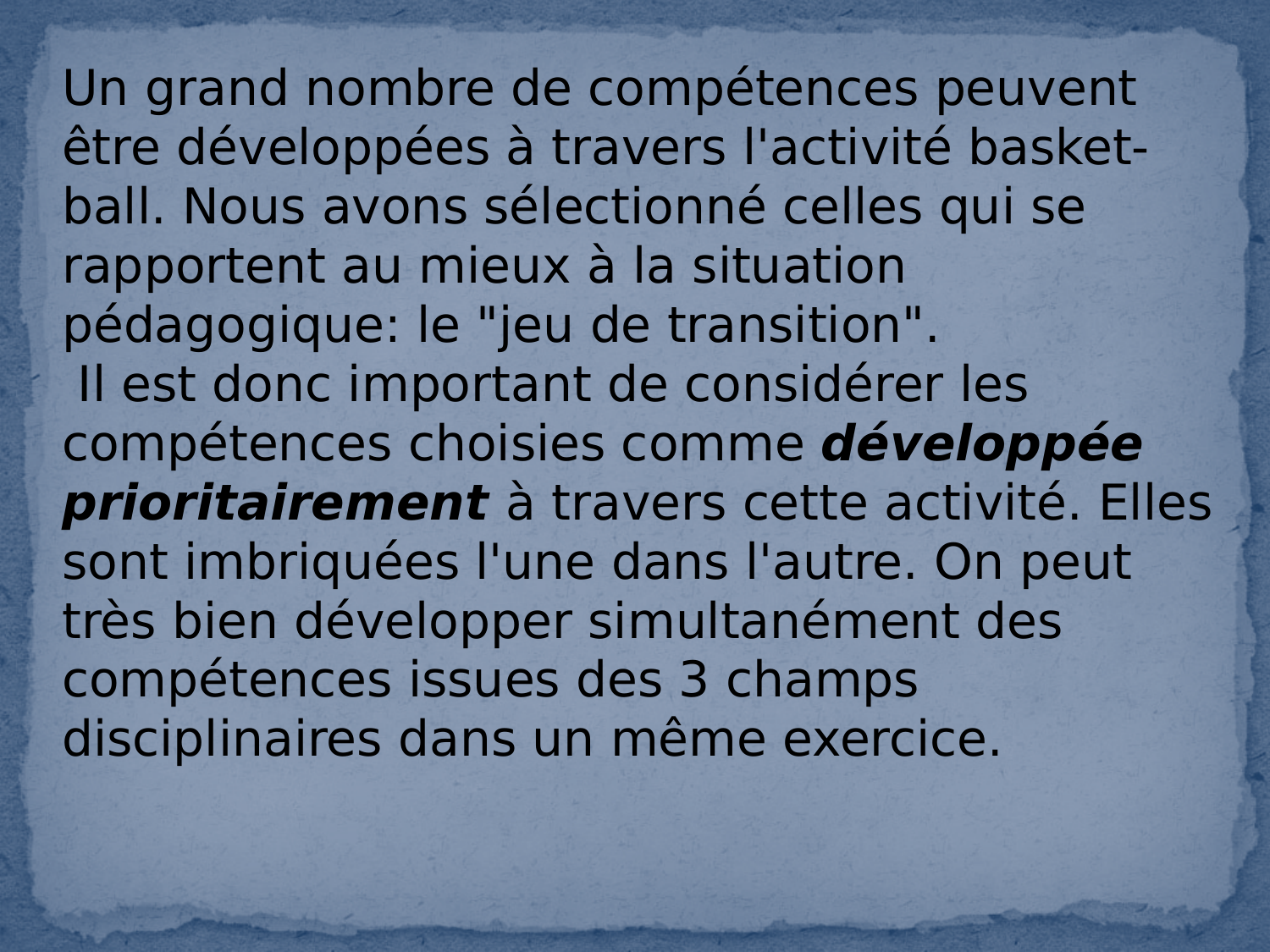

Un grand nombre de compétences peuvent être développées à travers l'activité basket-ball. Nous avons sélectionné celles qui se rapportent au mieux à la situation pédagogique: le "jeu de transition".
 Il est donc important de considérer les compétences choisies comme développée prioritairement à travers cette activité. Elles sont imbriquées l'une dans l'autre. On peut très bien développer simultanément des compétences issues des 3 champs disciplinaires dans un même exercice.